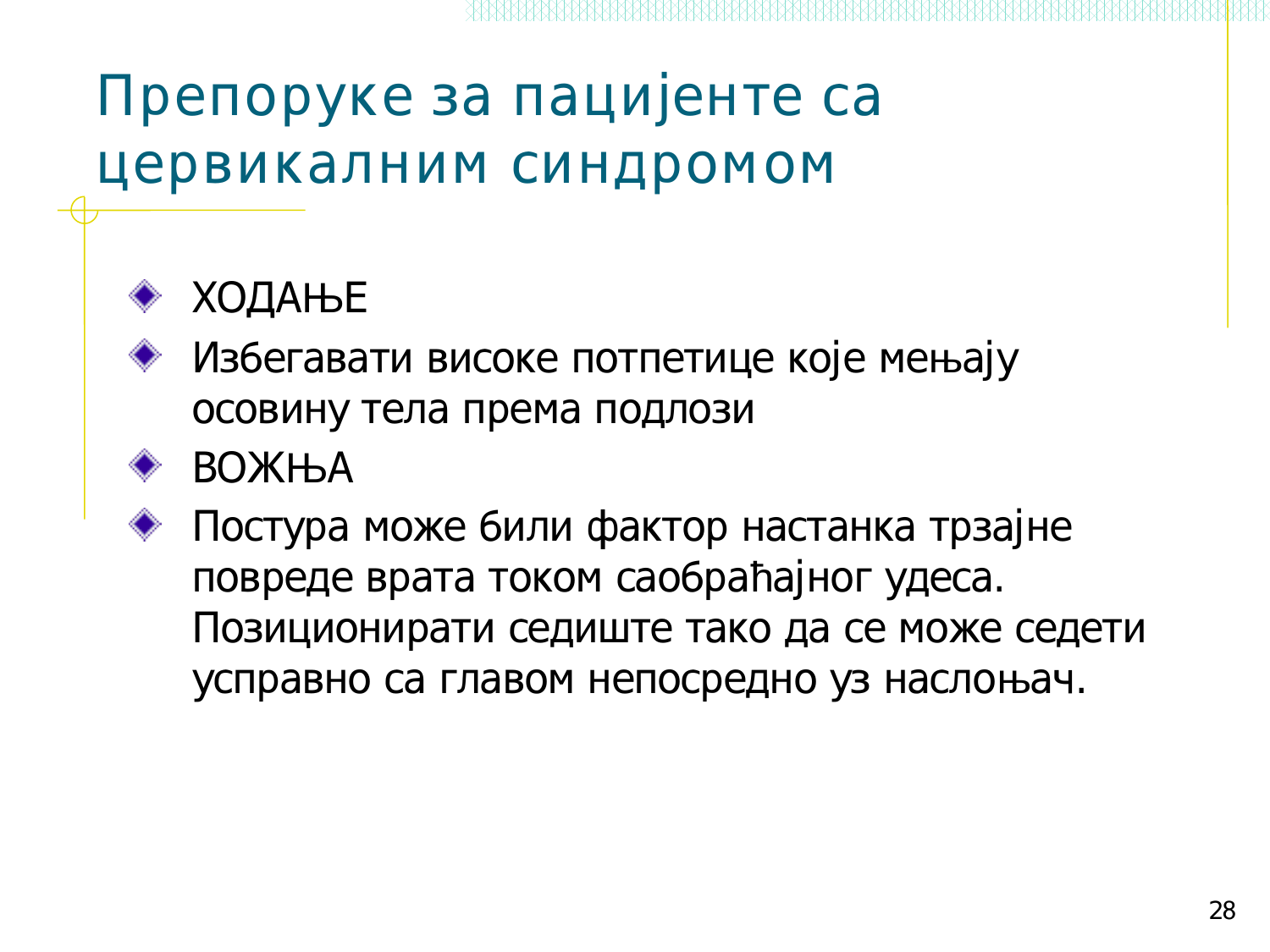

# Препоруке за пацијенте са цервикалним синдромом
ХОДАЊЕ
Избегавати високе потпетице које мењају осовину тела према подлози
ВОЖЊА
Постура може били фактор настанка трзајне повреде врата током саобраћајног удеса. Позиционирати седиште тако да се може седети усправно са главом непосредно уз наслоњач.
28